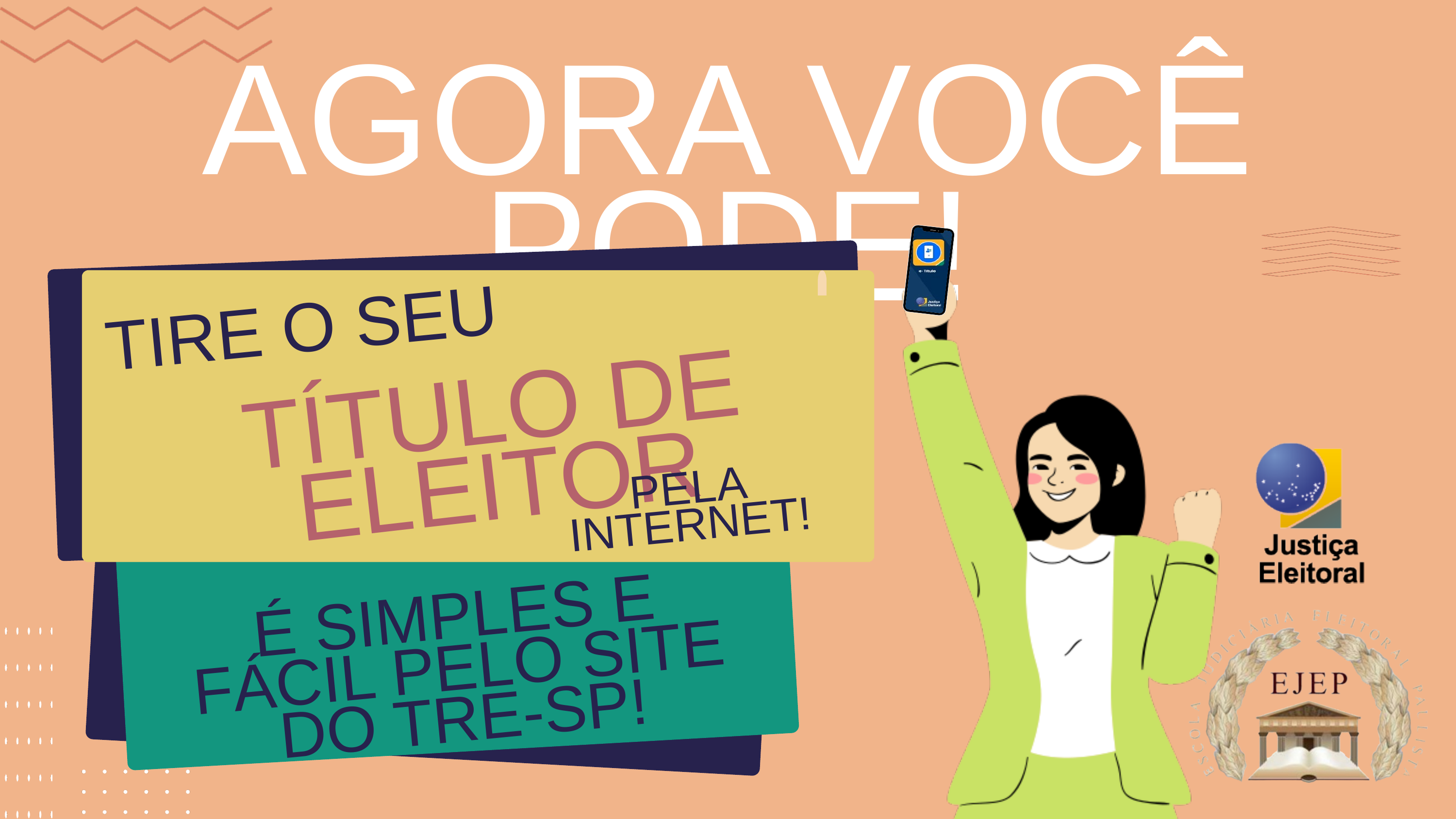

AGORA VOCÊ PODE!

TIRE O SEU
TÍTULO DE ELEITOR

PELA INTERNET!

É SIMPLES E FÁCIL PELO SITE DO TRE-SP!